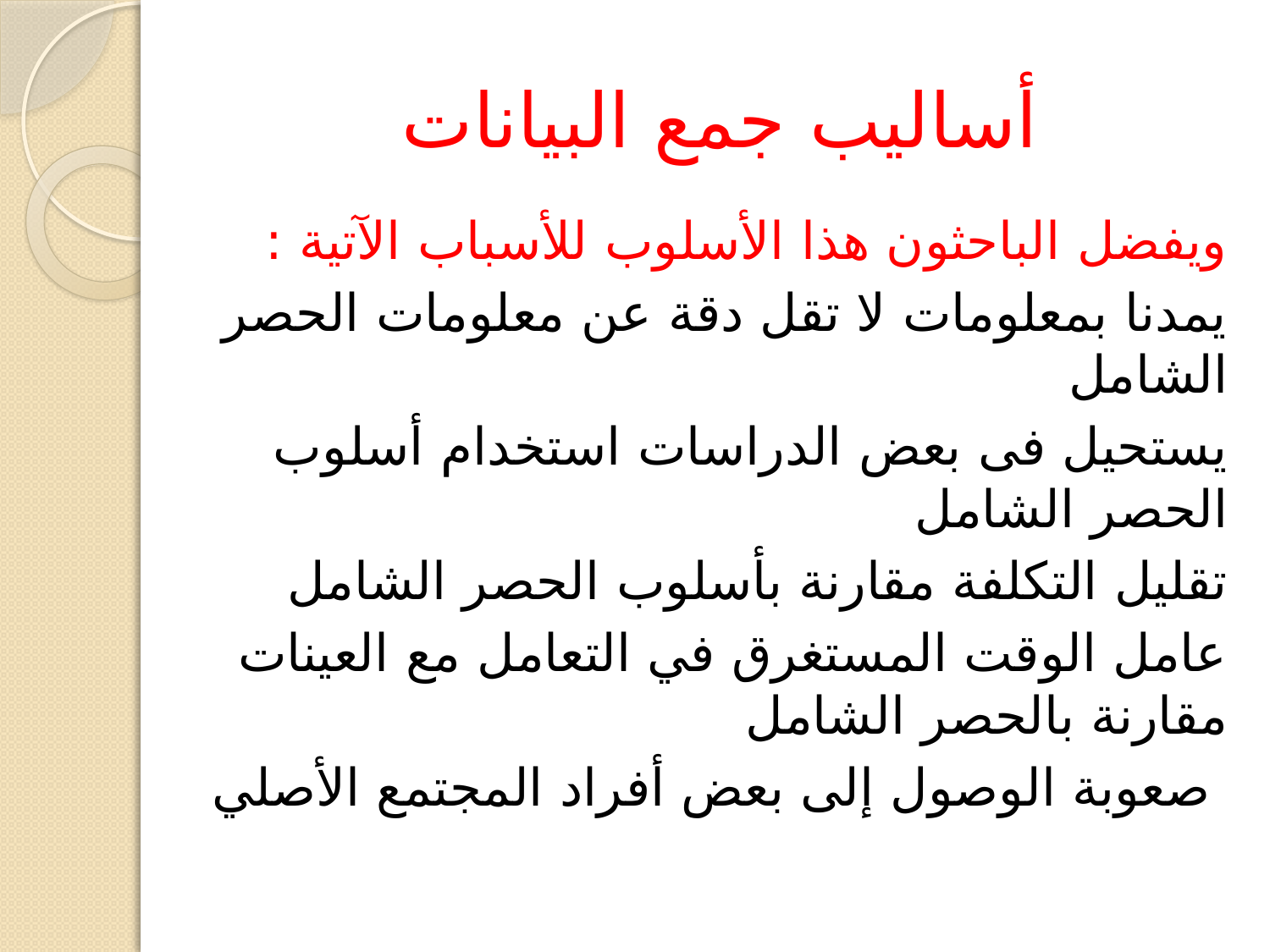

# أساليب جمع البيانات
ويفضل الباحثون هذا الأسلوب للأسباب الآتية :
يمدنا بمعلومات لا تقل دقة عن معلومات الحصر الشامل
يستحيل فى بعض الدراسات استخدام أسلوب الحصر الشامل
تقليل التكلفة مقارنة بأسلوب الحصر الشامل
عامل الوقت المستغرق في التعامل مع العينات مقارنة بالحصر الشامل
 صعوبة الوصول إلى بعض أفراد المجتمع الأصلي